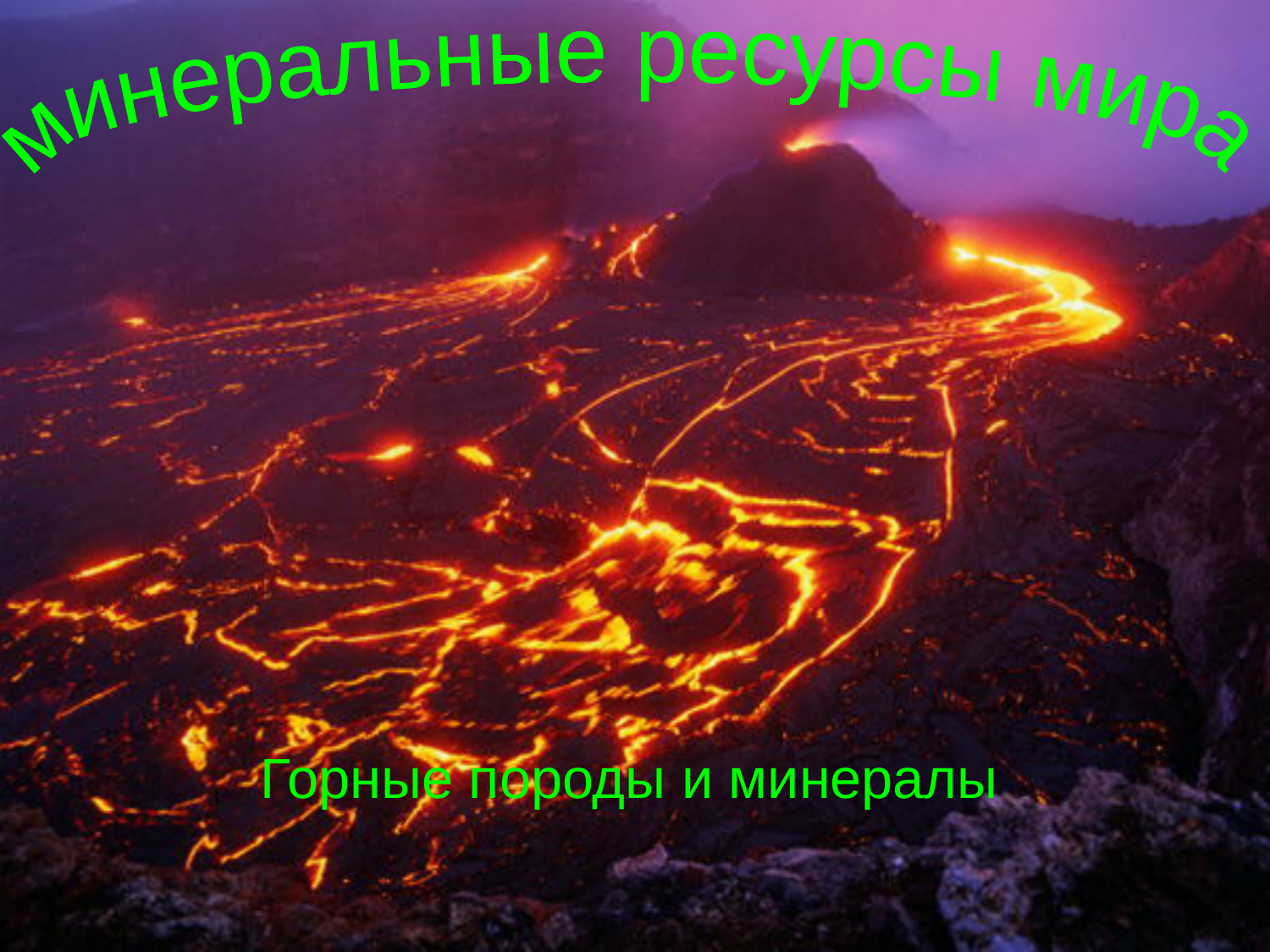

минеральные ресурсы мира

Горные породы и минералы